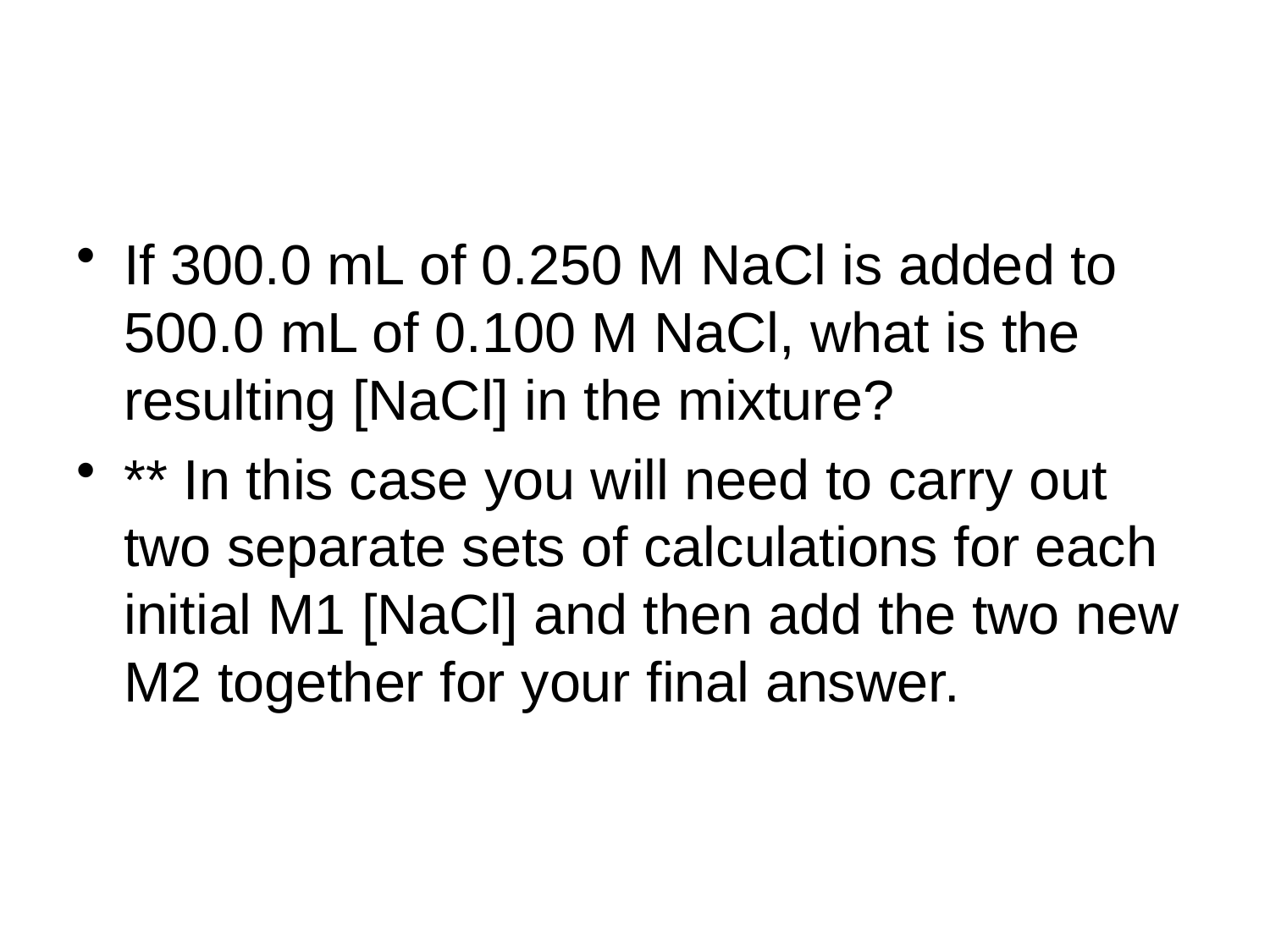

#
If 300.0 mL of 0.250 M NaCl is added to 500.0 mL of 0.100 M NaCl, what is the resulting [NaCl] in the mixture?
** In this case you will need to carry out two separate sets of calculations for each initial M1 [NaCl] and then add the two new M2 together for your final answer.